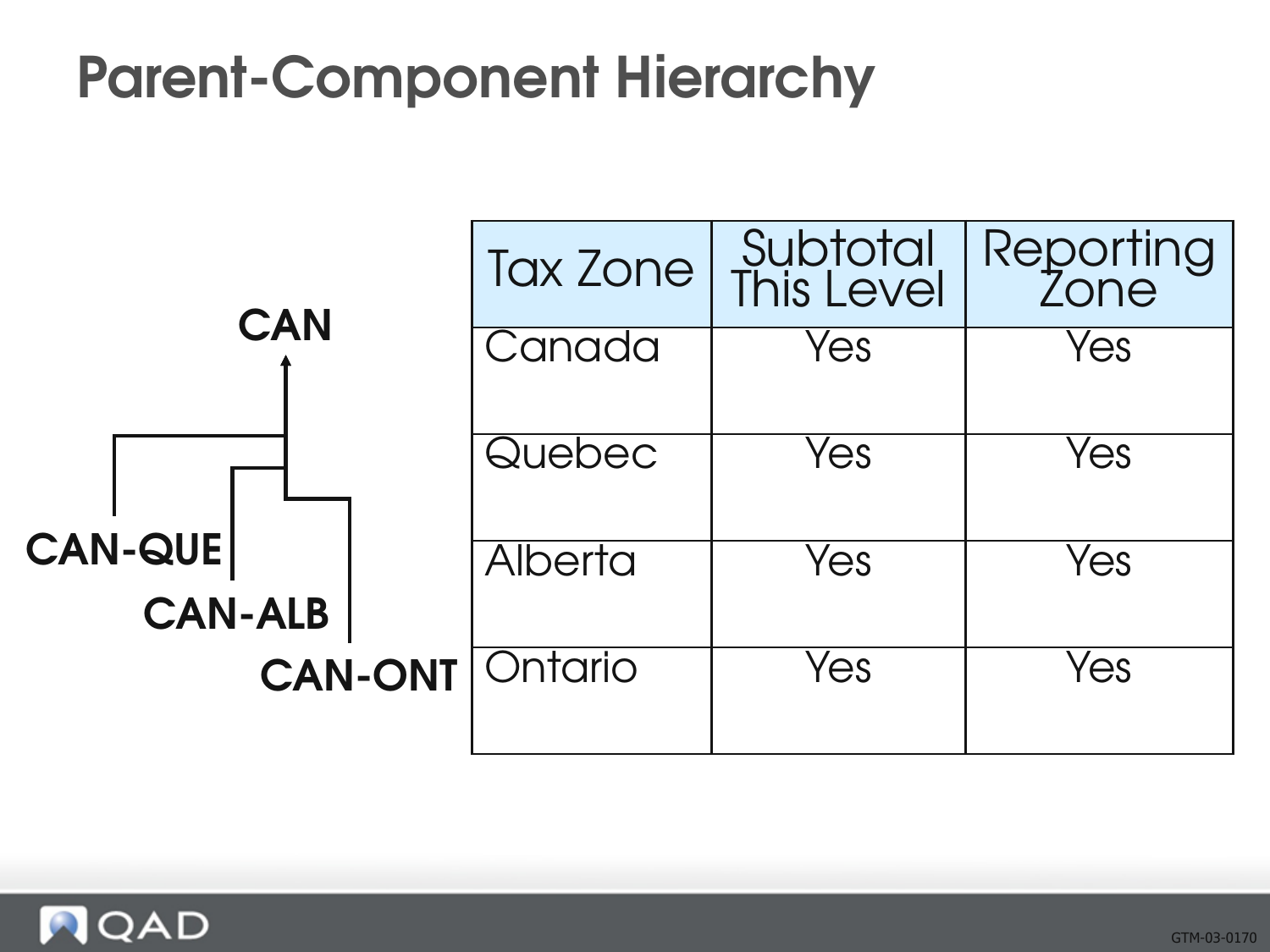

# Parent-Component Hierarchy
| Tax Zone | Subtotal This Level | Reporting Zone |
| --- | --- | --- |
| Canada | Yes | Yes |
| Quebec | Yes | Yes |
| Alberta | Yes | Yes |
| Ontario | Yes | Yes |
CAN
CAN-QUE
CAN-ALB
CAN-ONT
GTM-03-0170